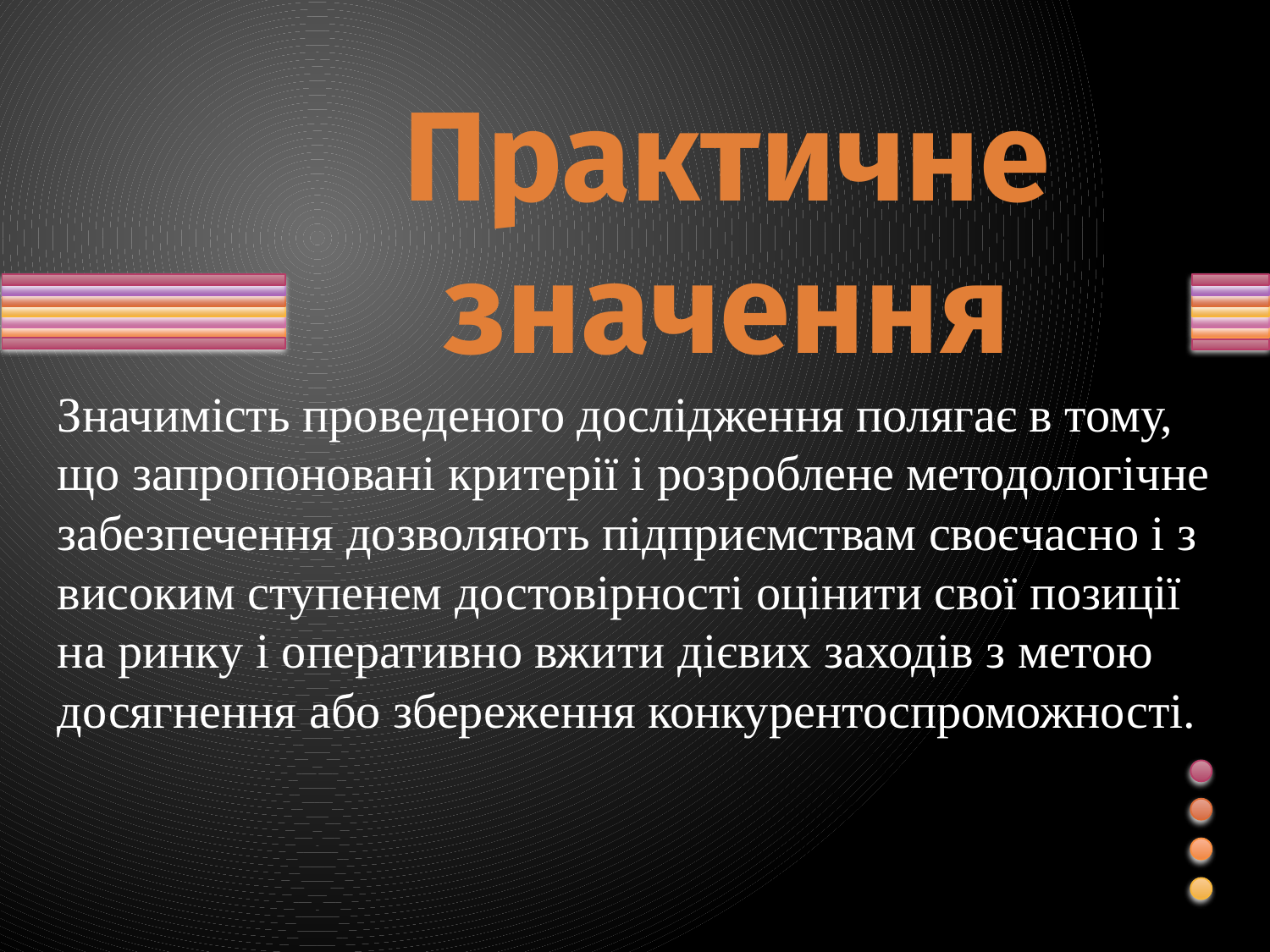

# Практичне значення
Значимість проведеного дослідження полягає в тому, що запропоновані критерії і розроблене методологічне забезпечення дозволяють підприємствам своєчасно і з високим ступенем достовірності оцінити свої позиції на ринку і оперативно вжити дієвих заходів з метою досягнення або збереження конкурентоспроможності.